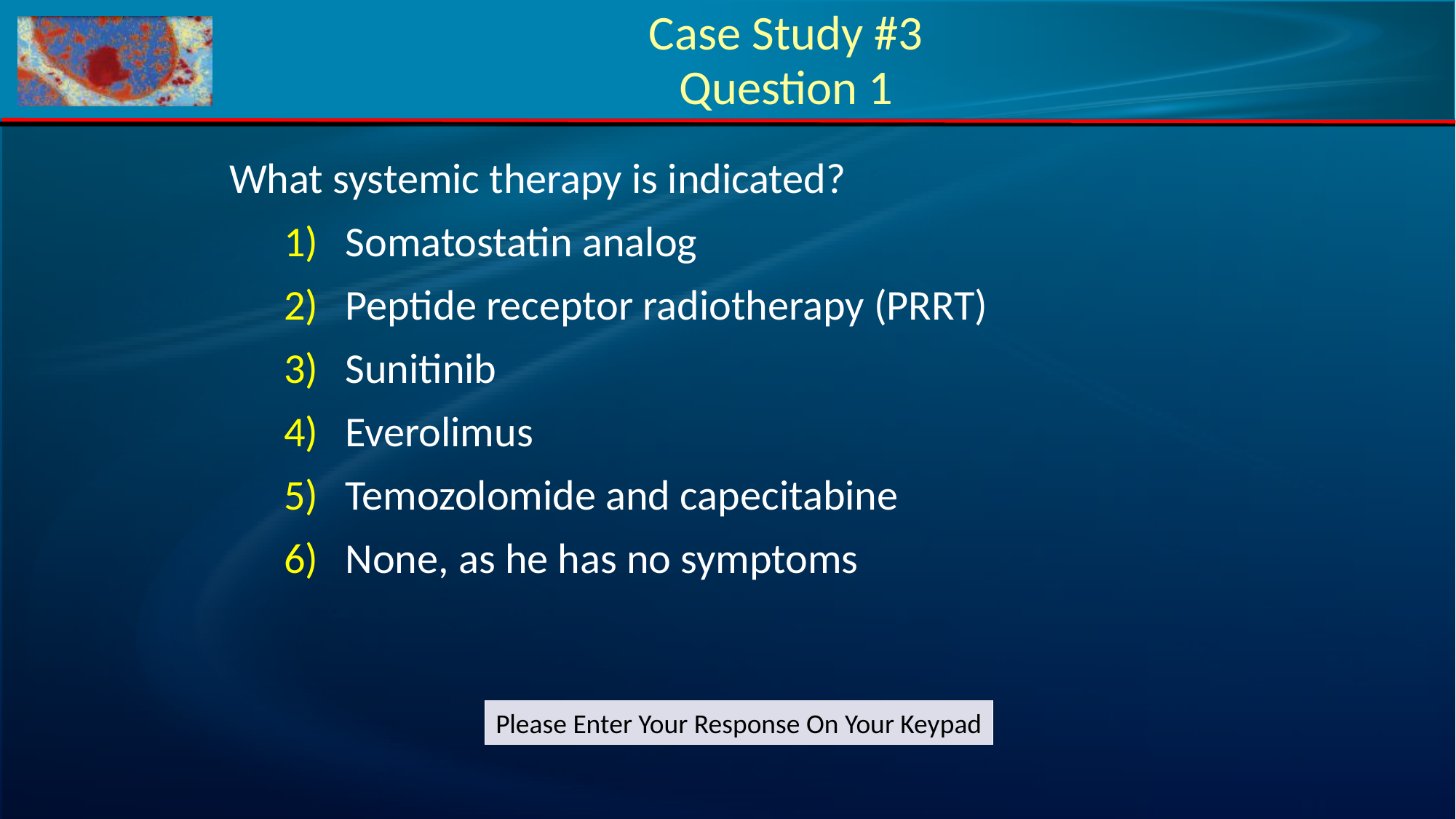

# Case Study #3 Question 1
What systemic therapy is indicated?
Somatostatin analog
Peptide receptor radiotherapy (PRRT)
Sunitinib
Everolimus
Temozolomide and capecitabine
None, as he has no symptoms
Please Enter Your Response On Your Keypad